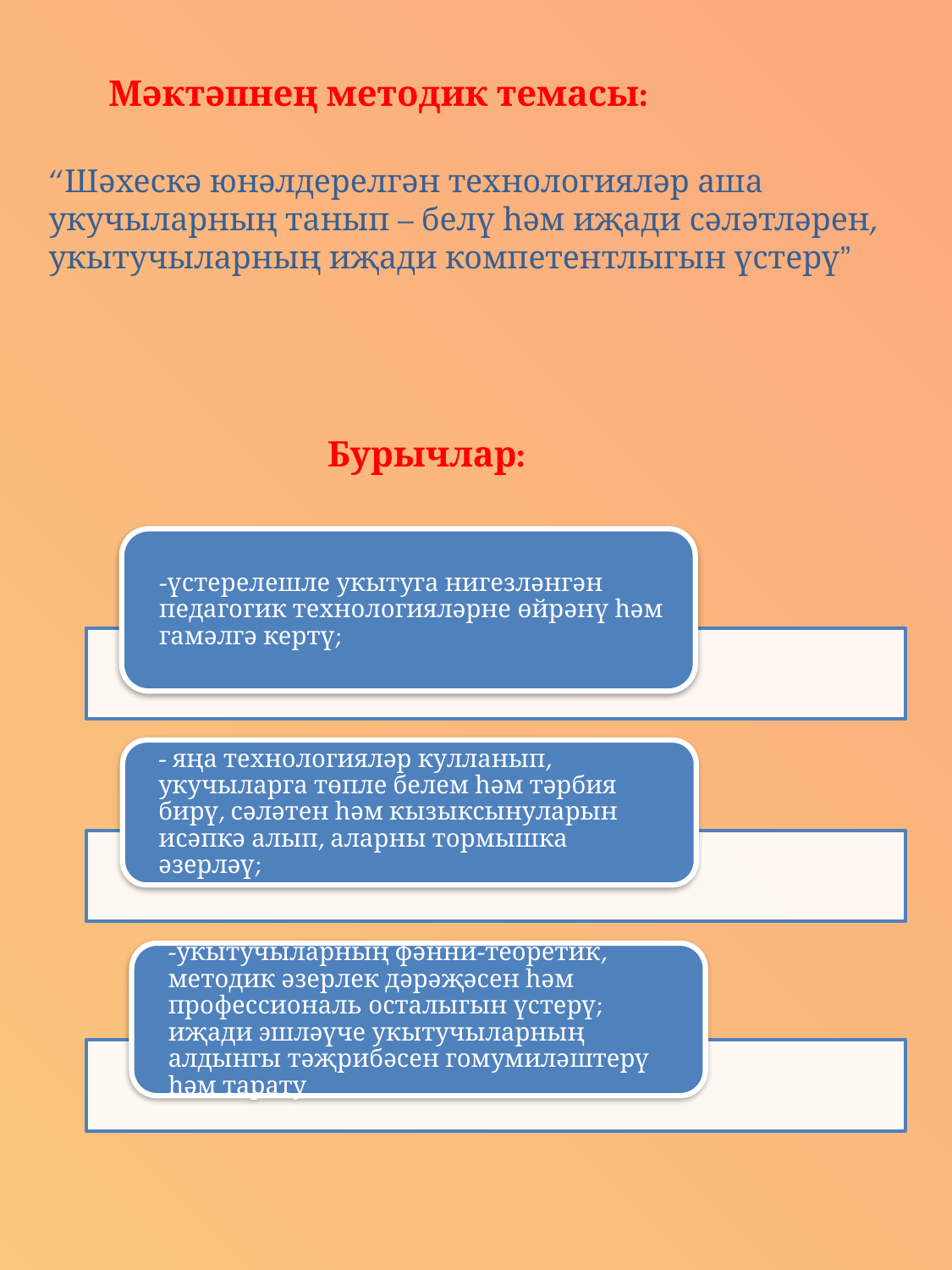

Мәктәпнең методик темасы:
“Шәхескә юнәлдерелгән технологияләр аша укучыларның танып – белү һәм иҗади сәләтләрен, укытучыларның иҗади компетентлыгын үстерү”
                 Бурычлар:
-үстерелешле укытуга нигезләнгән педагогик технологияләрне өйрәнү һәм гамәлгә кертү;
- яңа технологияләр кулланып, укучыларга төпле белем һәм тәрбия бирү, сәләтен һәм кызыксынуларын исәпкә алып, аларны тормышка әзерләү;
-укытучыларның фәнни-теоретик, методик әзерлек дәрәҗәсен һәм профессиональ осталыгын үстерү; иҗади эшләүче укытучыларның алдынгы тәҗрибәсен гомумиләштерү һәм тарату